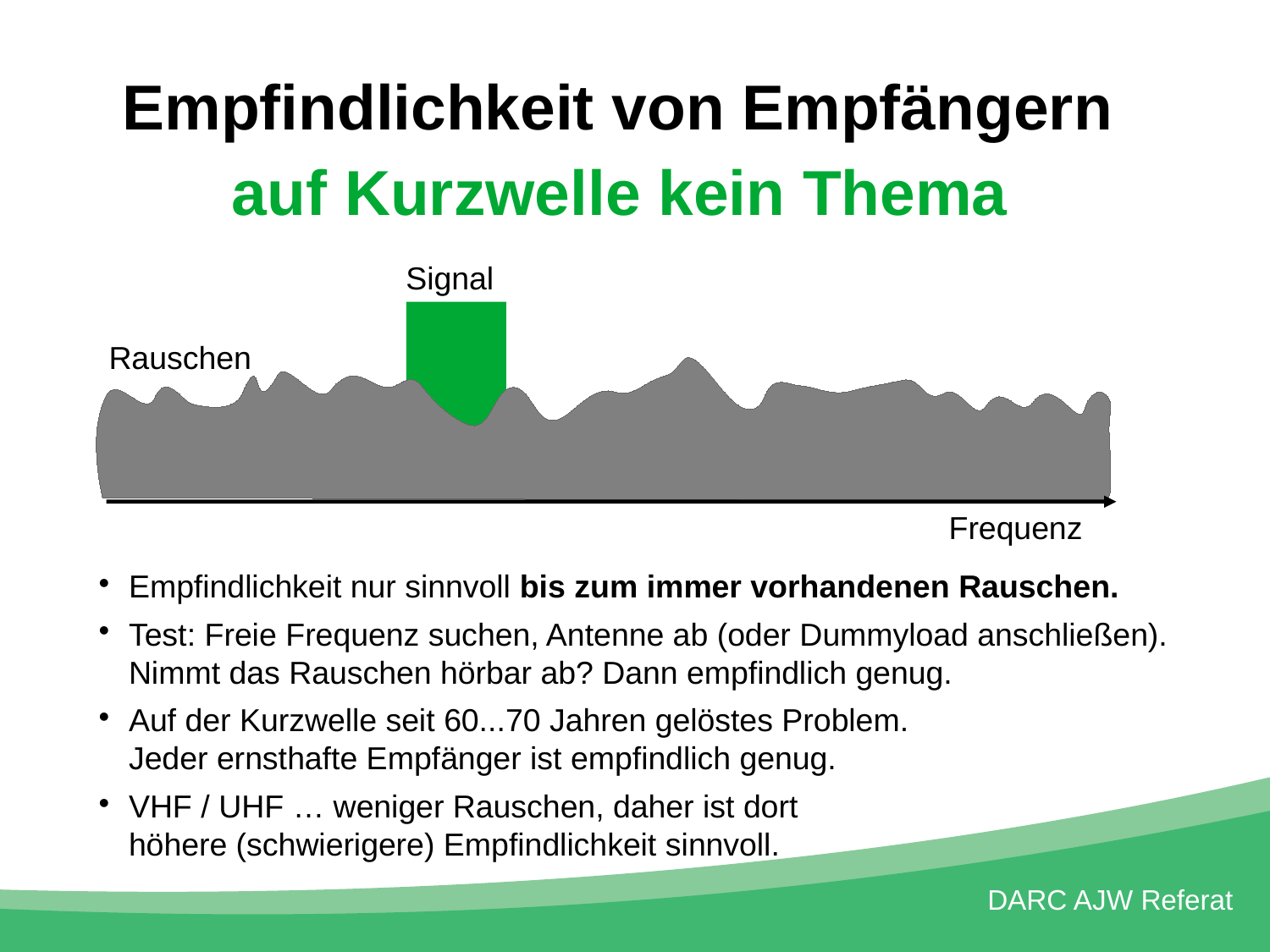

Empfindlichkeit von Empfängern
auf Kurzwelle kein Thema

Signal

Rauschen

Frequenz
Empfindlichkeit nur sinnvoll bis zum immer vorhandenen Rauschen.
Test: Freie Frequenz suchen, Antenne ab (oder Dummyload anschließen).
Nimmt das Rauschen hörbar ab? Dann empfindlich genug.
Auf der Kurzwelle seit 60...70 Jahren gelöstes Problem.
Jeder ernsthafte Empfänger ist empfindlich genug.
VHF / UHF … weniger Rauschen, daher ist dort
höhere (schwierigere) Empfindlichkeit sinnvoll.